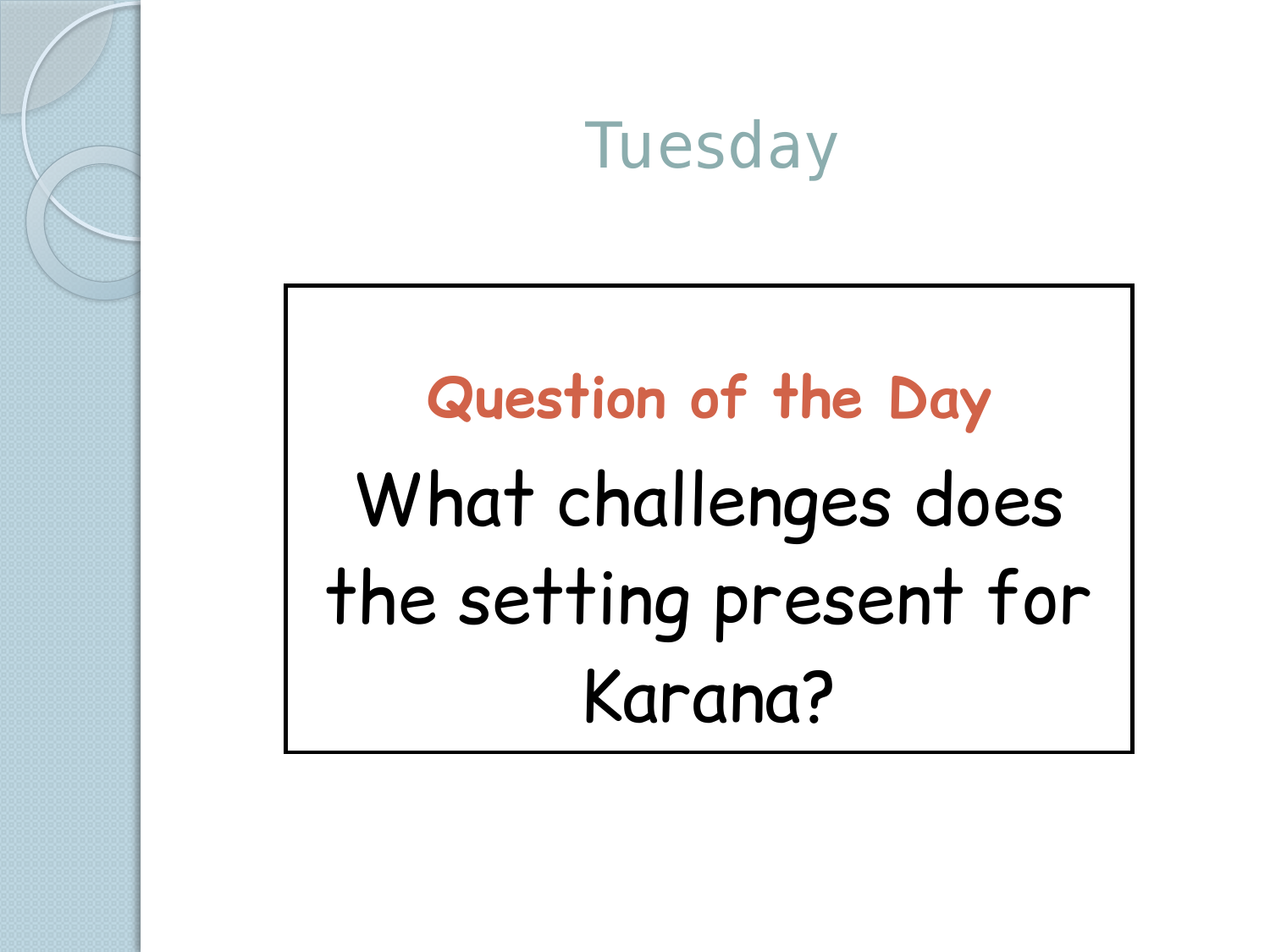

# Tuesday
| Question of the Day What challenges does the setting present for Karana? |
| --- |